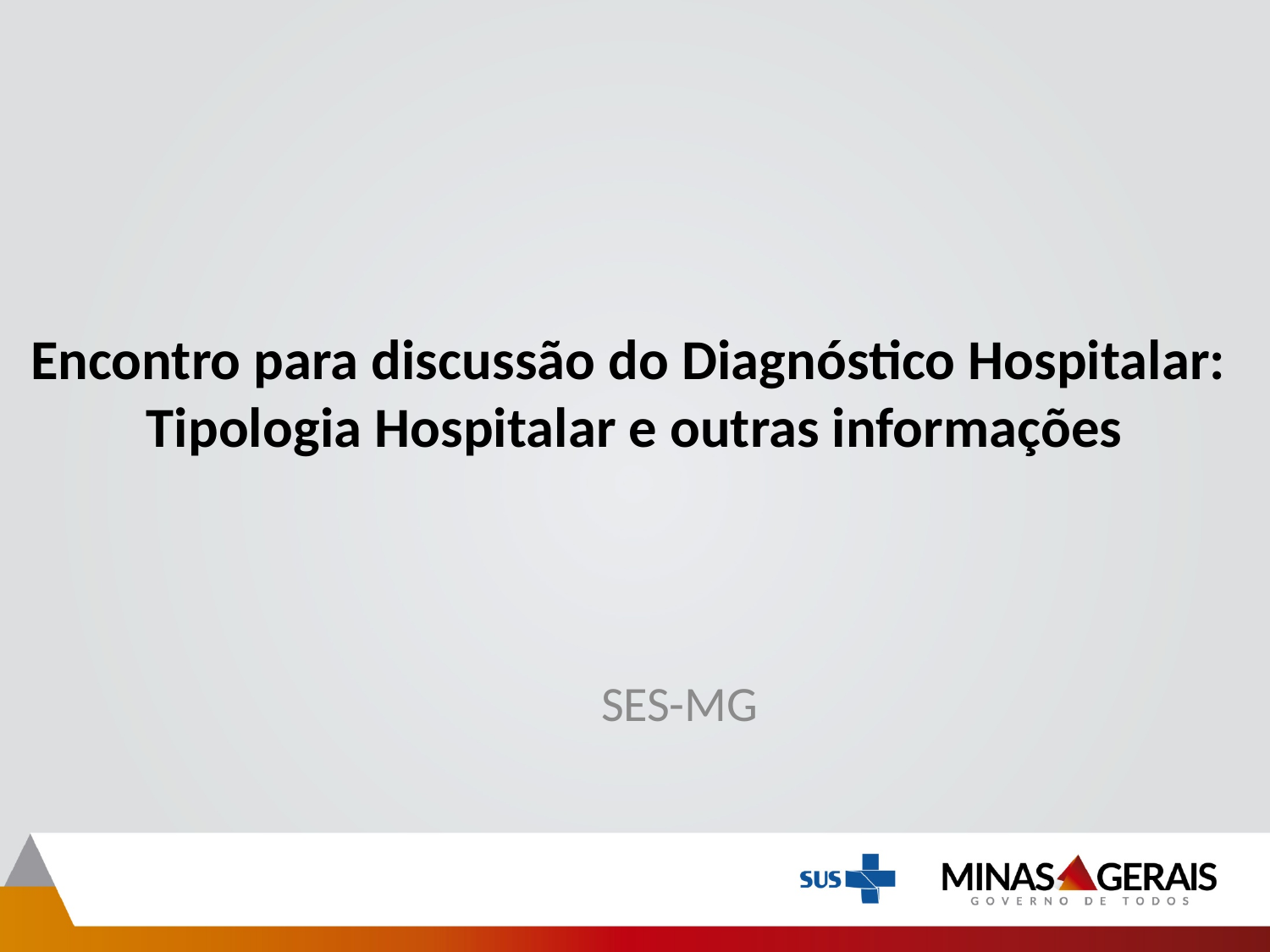

# Encontro para discussão do Diagnóstico Hospitalar: Tipologia Hospitalar e outras informações
SES-MG